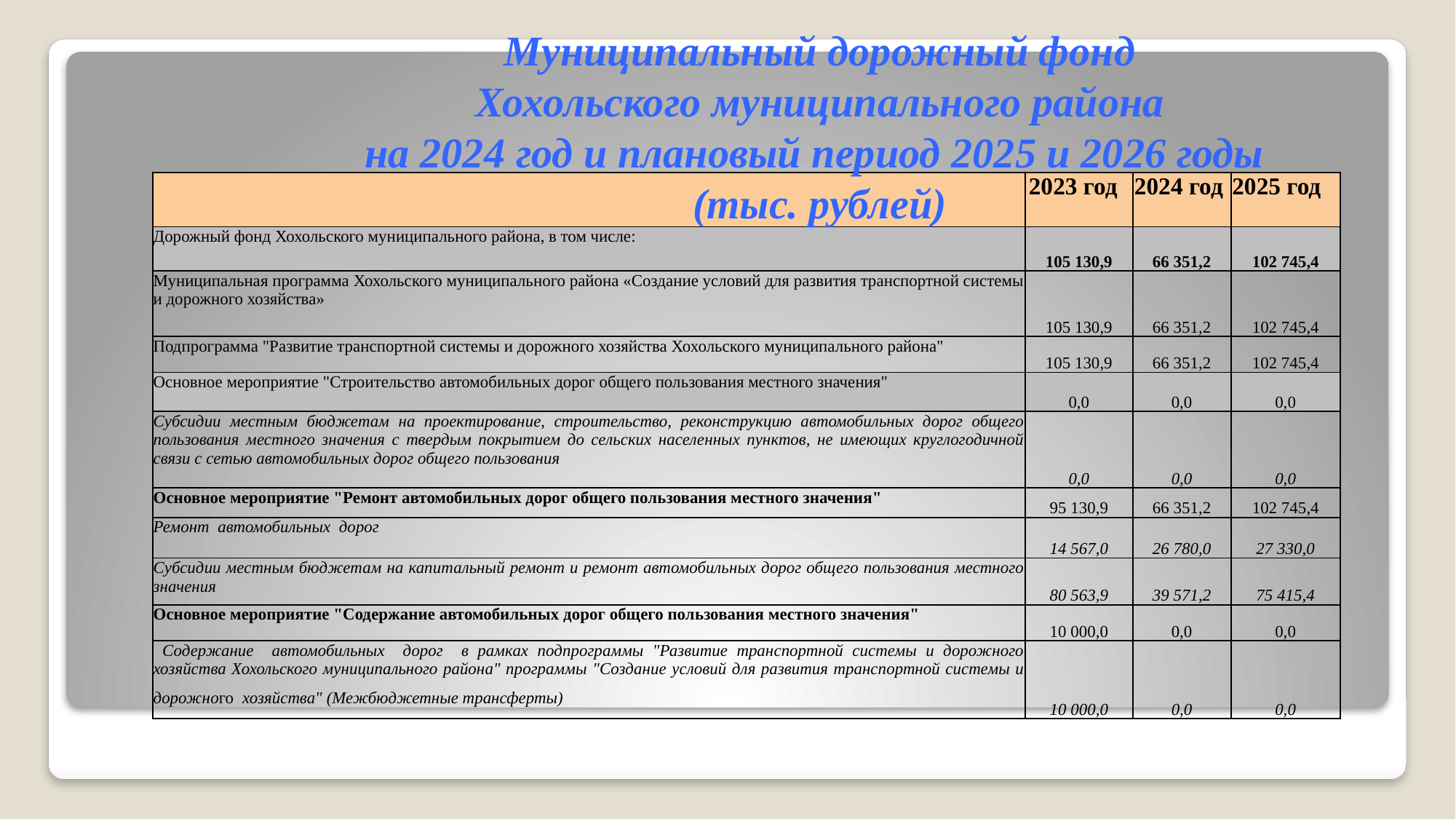

Муниципальный дорожный фонд
 Хохольского муниципального района
на 2024 год и плановый период 2025 и 2026 годы
(тыс. рублей)
|  | 2023 год | 2024 год | 2025 год |
| --- | --- | --- | --- |
| Дорожный фонд Хохольского муниципального района, в том числе: | 105 130,9 | 66 351,2 | 102 745,4 |
| Муниципальная программа Хохольского муниципального района «Создание условий для развития транспортной системы и дорожного хозяйства» | 105 130,9 | 66 351,2 | 102 745,4 |
| Подпрограмма "Развитие транспортной системы и дорожного хозяйства Хохольского муниципального района" | 105 130,9 | 66 351,2 | 102 745,4 |
| Основное мероприятие "Строительство автомобильных дорог общего пользования местного значения" | 0,0 | 0,0 | 0,0 |
| Субсидии местным бюджетам на проектирование, строительство, реконструкцию автомобильных дорог общего пользования местного значения с твердым покрытием до сельских населенных пунктов, не имеющих круглогодичной связи с сетью автомобильных дорог общего пользования | 0,0 | 0,0 | 0,0 |
| Основное мероприятие "Ремонт автомобильных дорог общего пользования местного значения" | 95 130,9 | 66 351,2 | 102 745,4 |
| Ремонт автомобильных дорог | 14 567,0 | 26 780,0 | 27 330,0 |
| Субсидии местным бюджетам на капитальный ремонт и ремонт автомобильных дорог общего пользования местного значения | 80 563,9 | 39 571,2 | 75 415,4 |
| Основное мероприятие "Содержание автомобильных дорог общего пользования местного значения" | 10 000,0 | 0,0 | 0,0 |
| Содержание автомобильных дорог в рамках подпрограммы "Развитие транспортной системы и дорожного хозяйства Хохольского муниципального района" программы "Создание условий для развития транспортной системы и дорожного хозяйства" (Межбюджетные трансферты) | 10 000,0 | 0,0 | 0,0 |